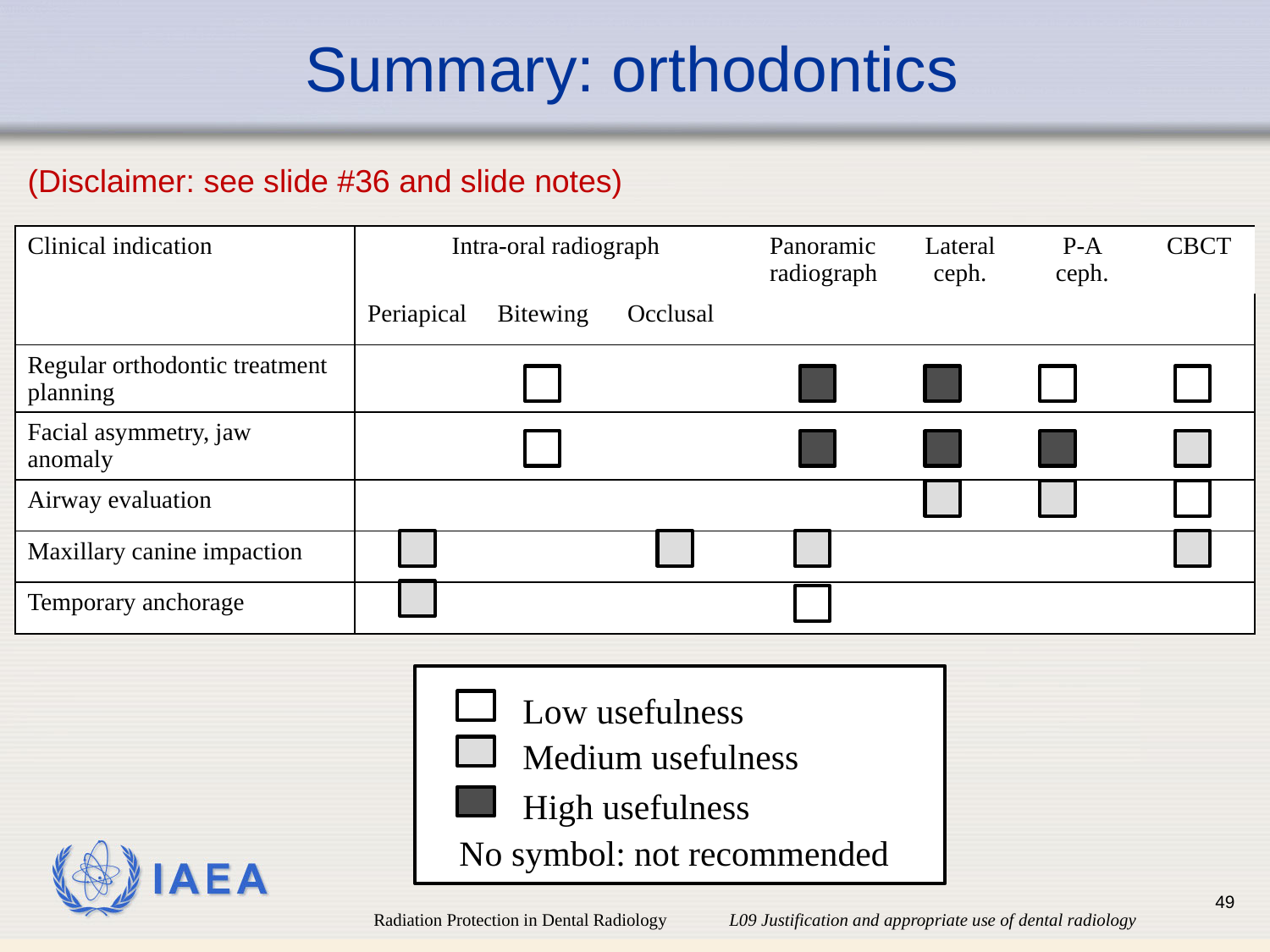

# Summary: orthodontics
(Disclaimer: see slide #36 and slide notes)
| Clinical indication | Intra-oral radiograph |  |  | Panoramic radiograph | Lateral ceph. | P-A ceph. | CBCT |
| --- | --- | --- | --- | --- | --- | --- | --- |
|  | Periapical | Bitewing | Occlusal |  |  |  |  |
| Regular orthodontic treatment planning |  |  |  |  |  |  |  |
| Facial asymmetry, jaw anomaly |  |  |  |  |  |  |  |
| Airway evaluation |  |  |  |  |  |  |  |
| Maxillary canine impaction |  |  |  |  |  |  |  |
| Temporary anchorage |  |  |  |  |  |  |  |

Low usefulness

Medium usefulness

High usefulness

No symbol: not recommended
49
Radiation Protection in Dental Radiology              L09 Justification and appropriate use of dental radiology